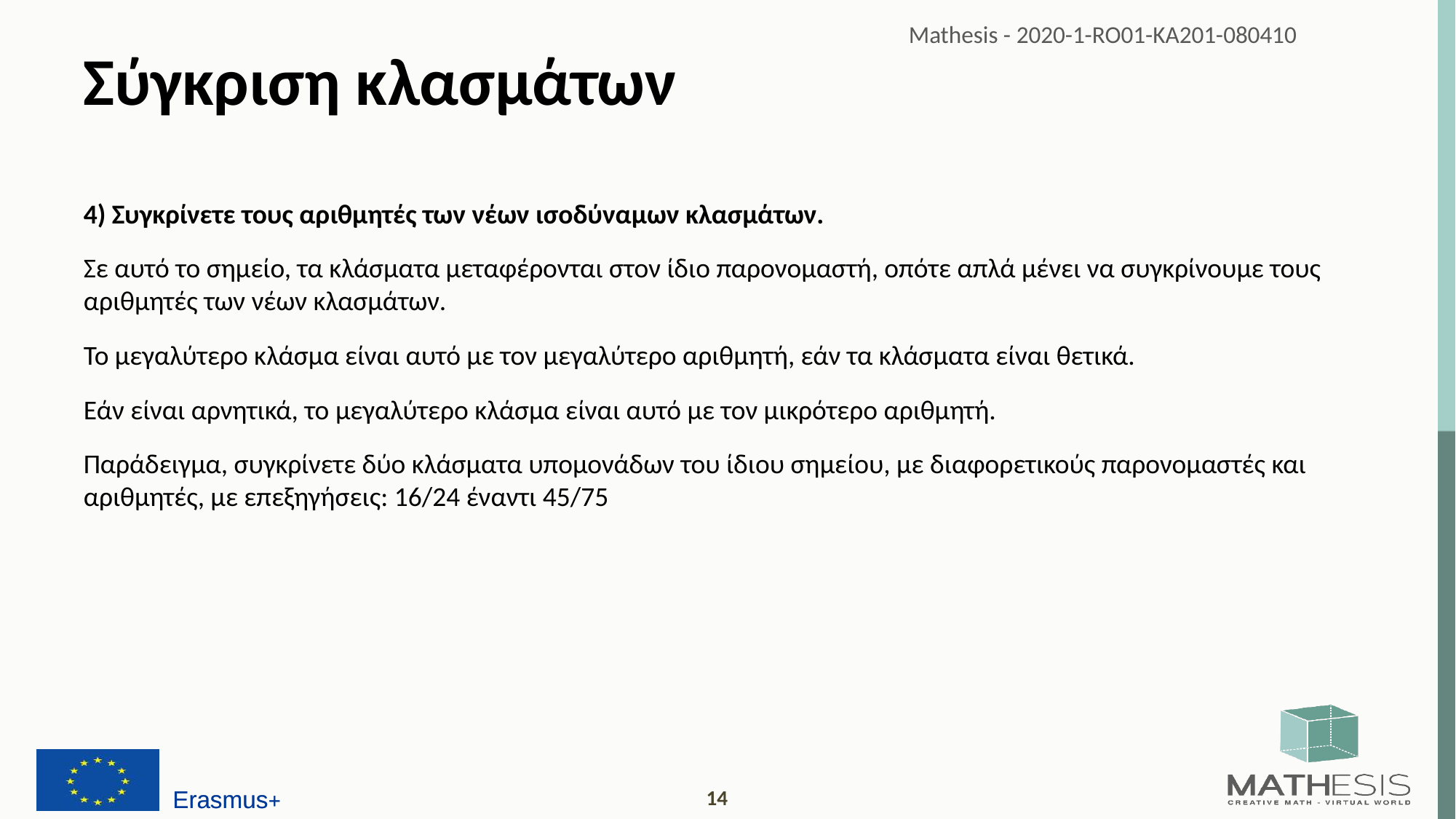

# Σύγκριση κλασμάτων

4) Συγκρίνετε τους αριθμητές των νέων ισοδύναμων κλασμάτων.
Σε αυτό το σημείο, τα κλάσματα μεταφέρονται στον ίδιο παρονομαστή, οπότε απλά μένει να συγκρίνουμε τους αριθμητές των νέων κλασμάτων.
Το μεγαλύτερο κλάσμα είναι αυτό με τον μεγαλύτερο αριθμητή, εάν τα κλάσματα είναι θετικά.
Εάν είναι αρνητικά, το μεγαλύτερο κλάσμα είναι αυτό με τον μικρότερο αριθμητή.
Παράδειγμα, συγκρίνετε δύο κλάσματα υπομονάδων του ίδιου σημείου, με διαφορετικούς παρονομαστές και αριθμητές, με επεξηγήσεις: 16/24 έναντι 45/75